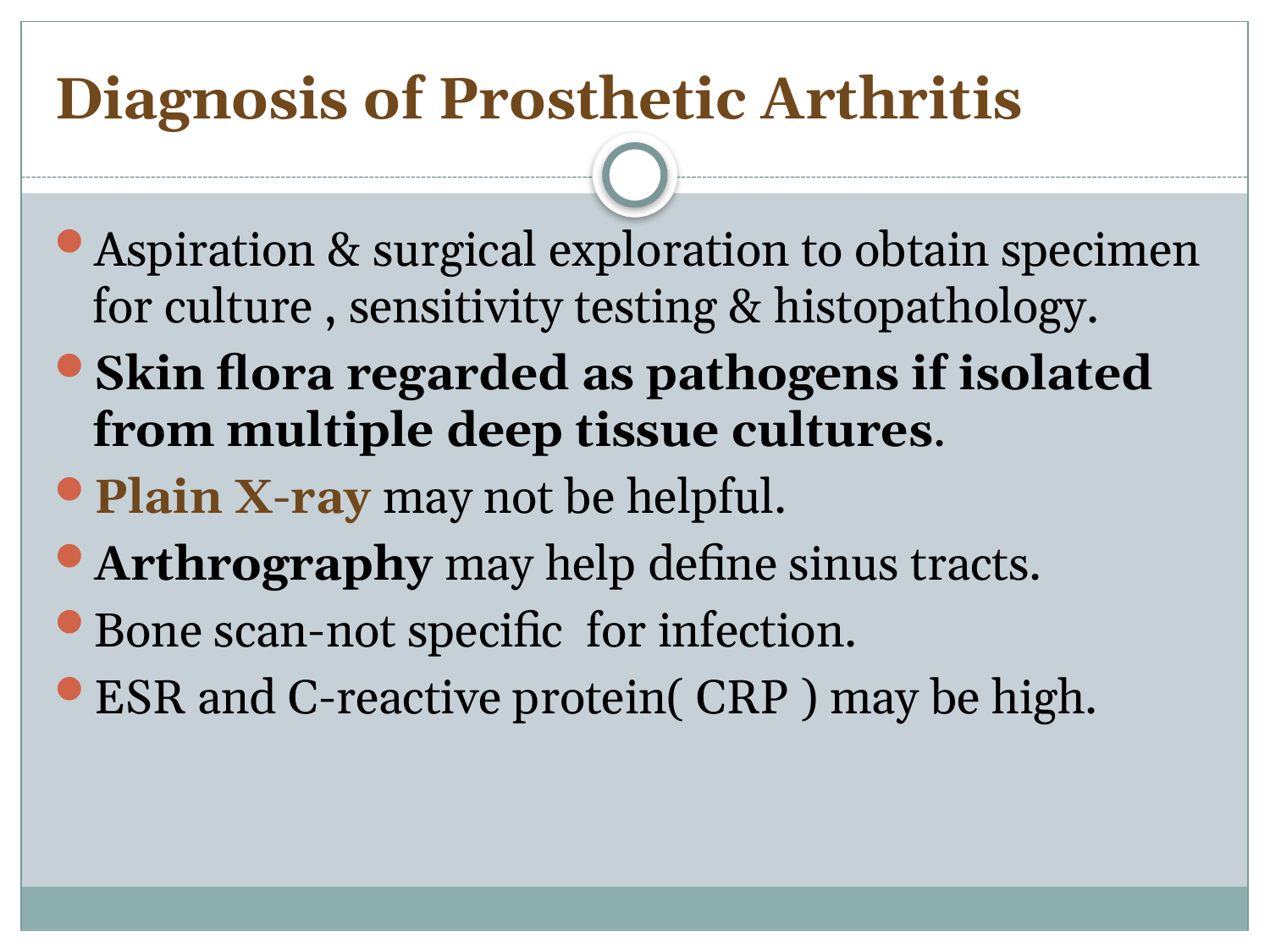

# Diagnosis of Prosthetic Arthritis
Aspiration & surgical exploration to obtain specimen for culture , sensitivity testing & histopathology.
Skin flora regarded as pathogens if isolated from multiple deep tissue cultures.
Plain X-ray may not be helpful.
Arthrography may help define sinus tracts.
Bone scan-not specific  for infection.
ESR and C-reactive protein( CRP ) may be high.